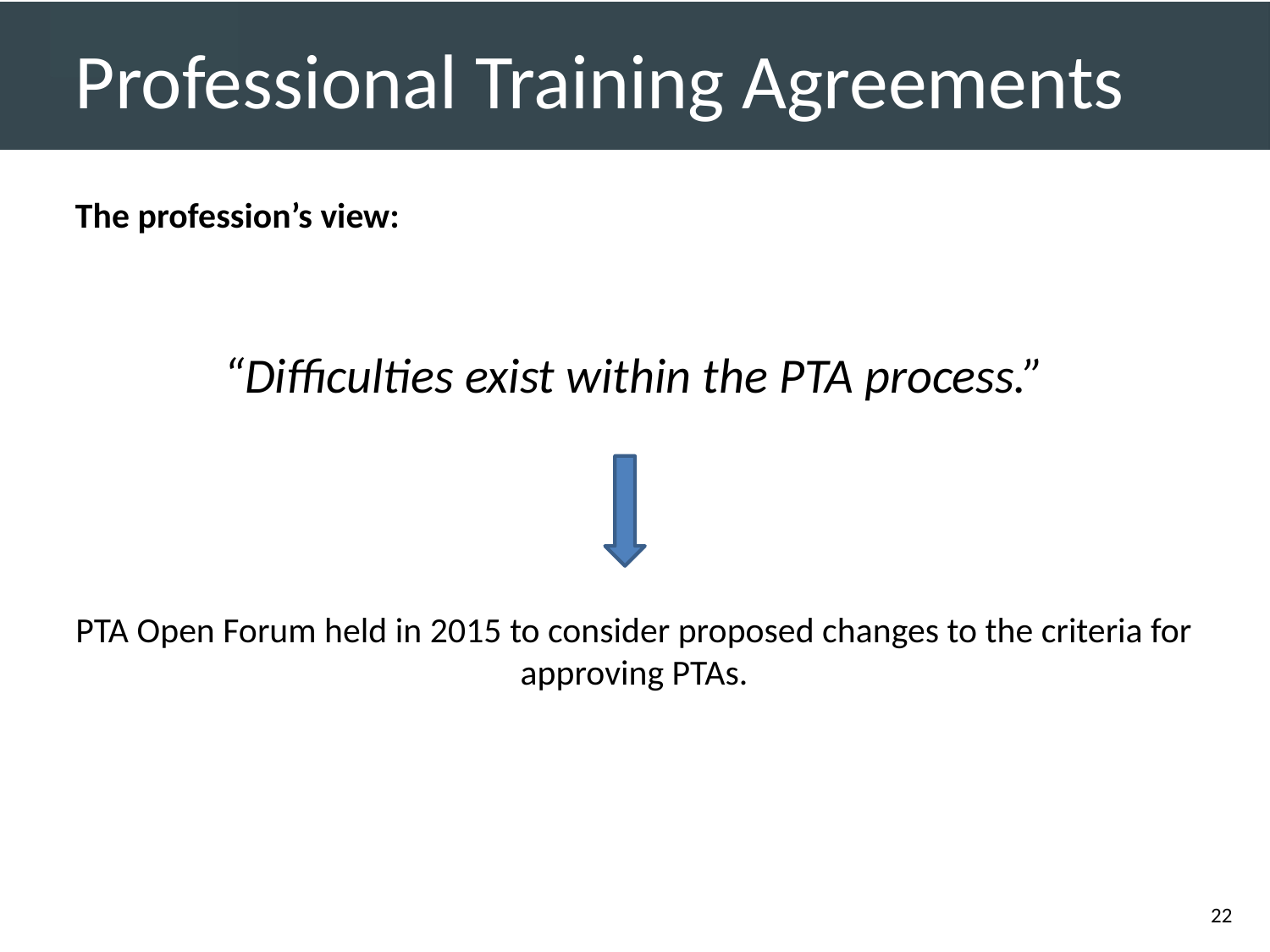

# Professional Training Agreements
The profession’s view:

“Difficulties exist within the PTA process.”

PTA Open Forum held in 2015 to consider proposed changes to the criteria for approving PTAs.

22